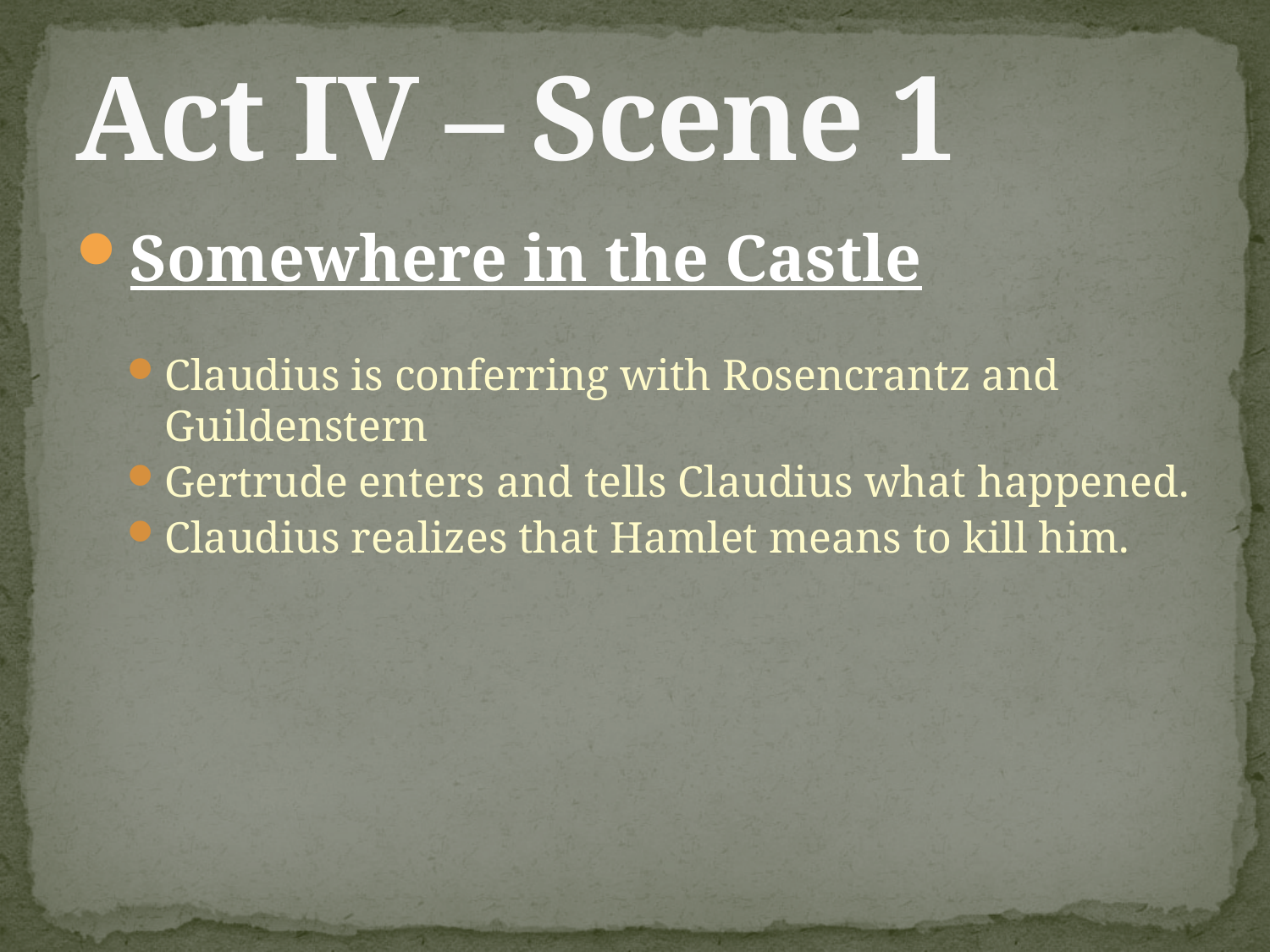

# Act IV – Scene 1
Somewhere in the Castle

Claudius is conferring with Rosencrantz and Guildenstern
Gertrude enters and tells Claudius what happened.
Claudius realizes that Hamlet means to kill him.